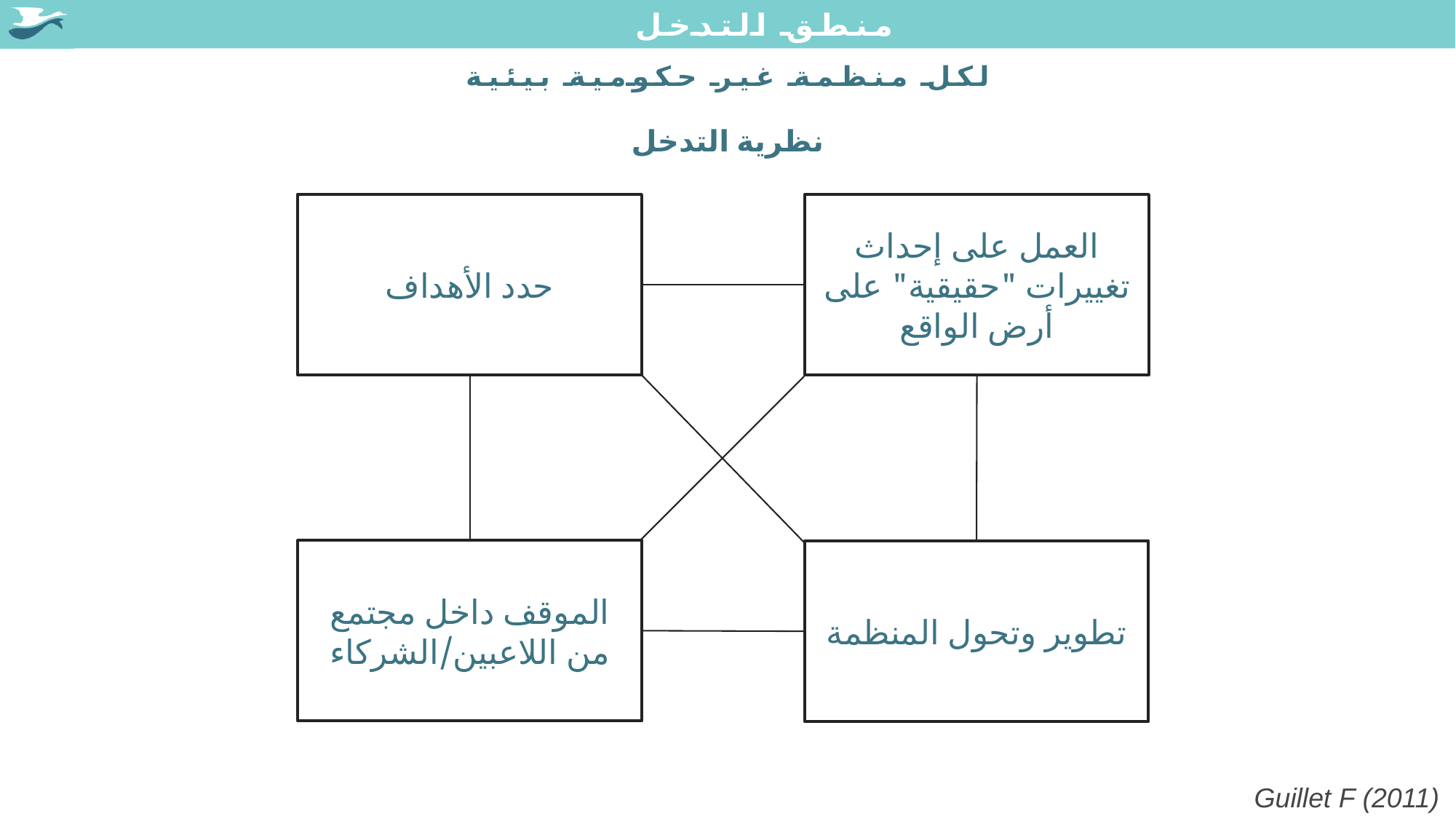

# منطق التدخل
لكل منظمة غير حكومية بيئية
نظرية التدخل
حدد الأهداف
العمل على إحداث تغييرات "حقيقية" على أرض الواقع
الموقف داخل مجتمع من اللاعبين/الشركاء
تطوير وتحول المنظمة
Guillet F (2011)